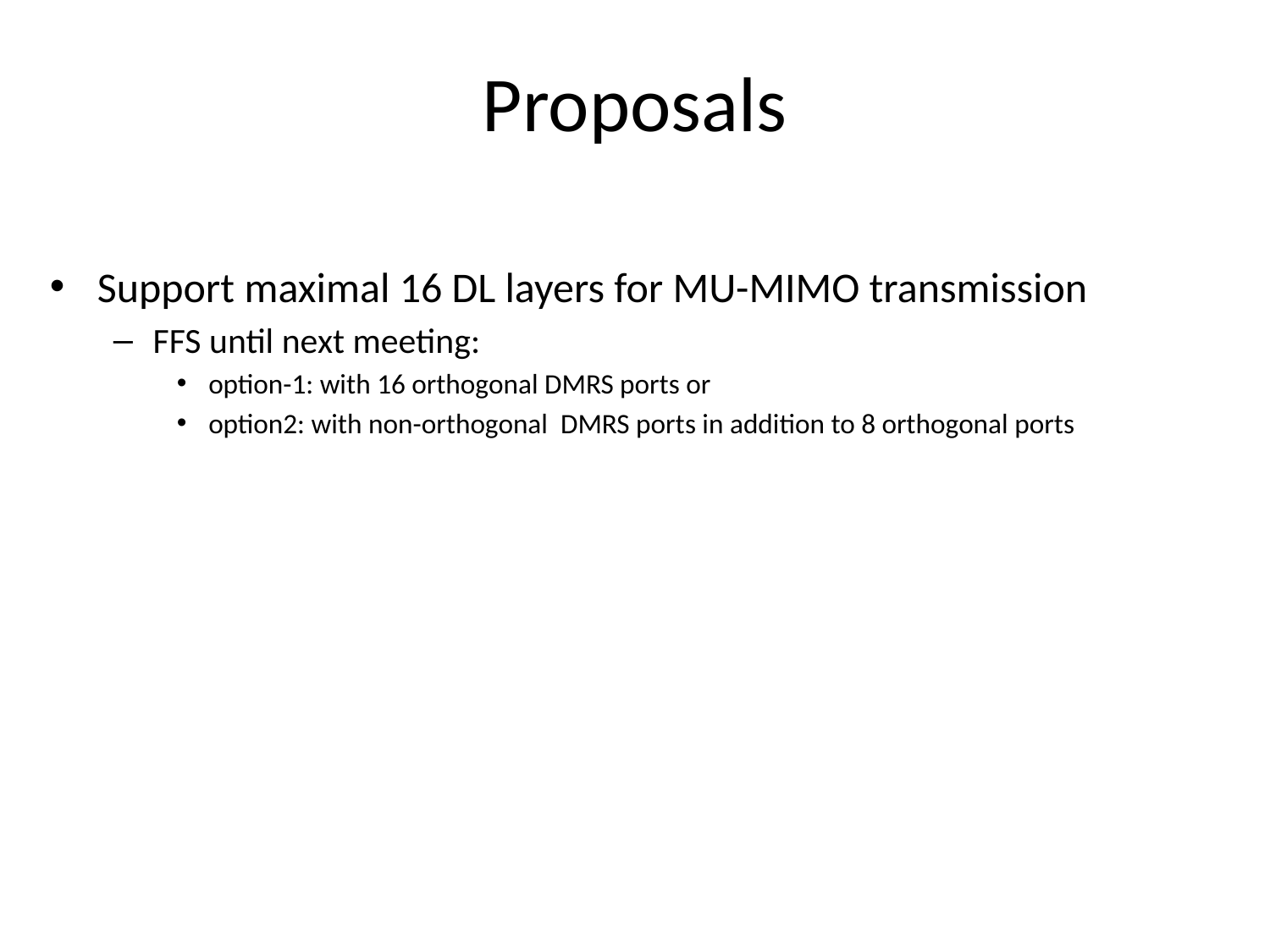

# Proposals
Support maximal 16 DL layers for MU-MIMO transmission
FFS until next meeting:
option-1: with 16 orthogonal DMRS ports or
option2: with non-orthogonal  DMRS ports in addition to 8 orthogonal ports